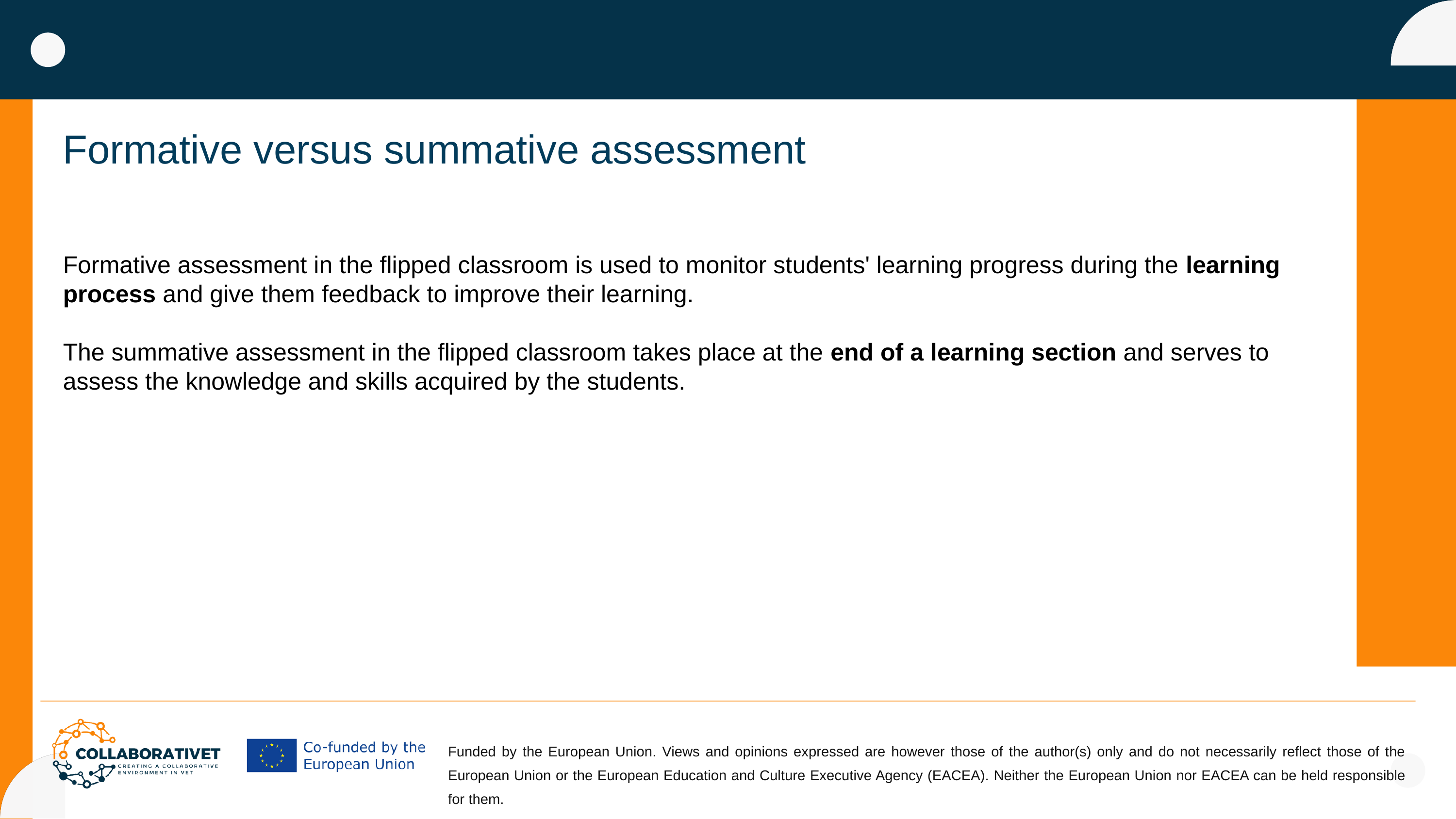

Formative versus summative assessment
Formative assessment in the flipped classroom is used to monitor students' learning progress during the learning process and give them feedback to improve their learning.

The summative assessment in the flipped classroom takes place at the end of a learning section and serves to assess the knowledge and skills acquired by the students.

Funded by the European Union. Views and opinions expressed are however those of the author(s) only and do not necessarily reflect those of the European Union or the European Education and Culture Executive Agency (EACEA). Neither the European Union nor EACEA can be held responsible for them.